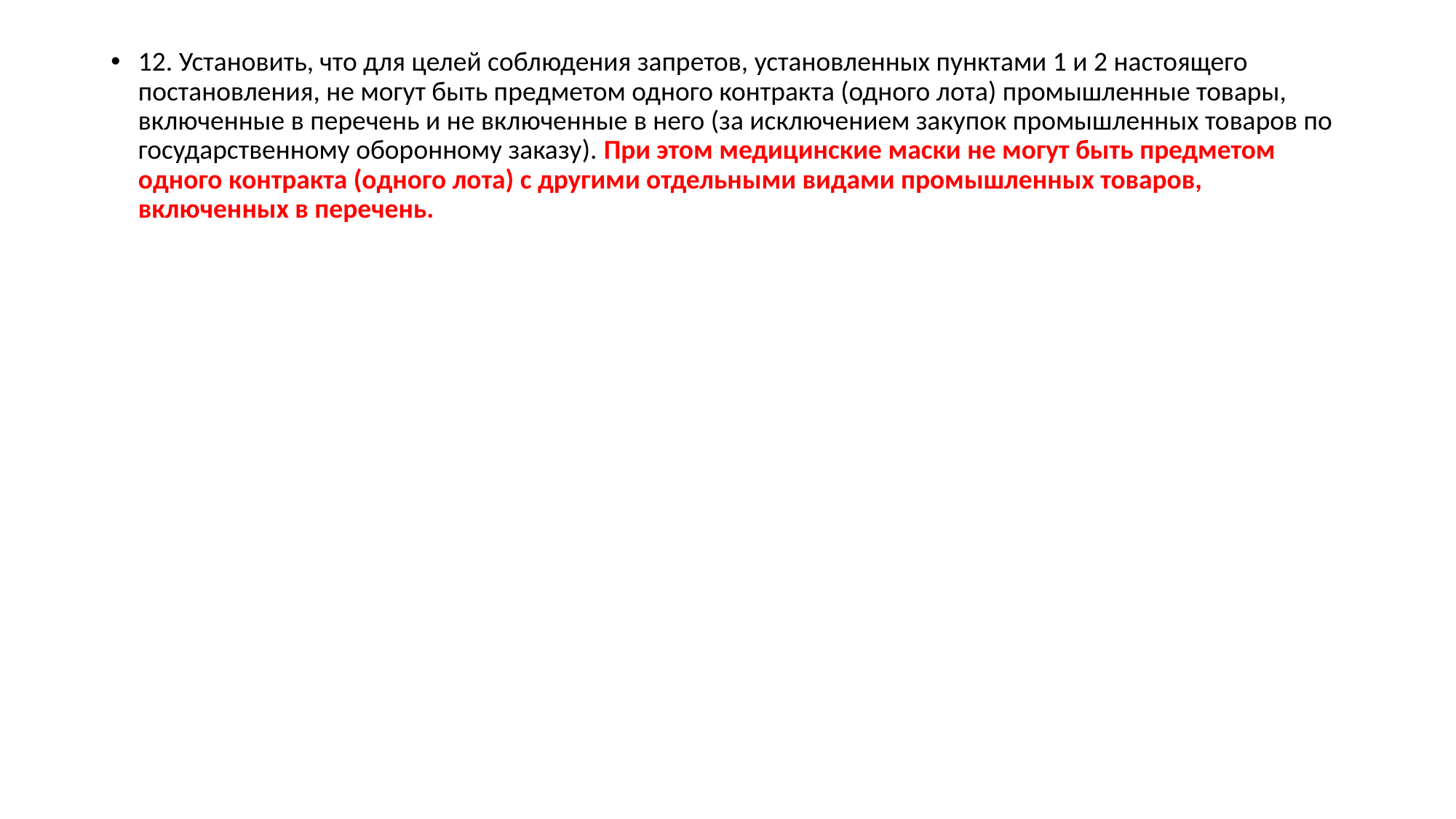

12. Установить, что для целей соблюдения запретов, установленных пунктами 1 и 2 настоящего постановления, не могут быть предметом одного контракта (одного лота) промышленные товары, включенные в перечень и не включенные в него (за исключением закупок промышленных товаров по государственному оборонному заказу). При этом медицинские маски не могут быть предметом одного контракта (одного лота) с другими отдельными видами промышленных товаров, включенных в перечень.